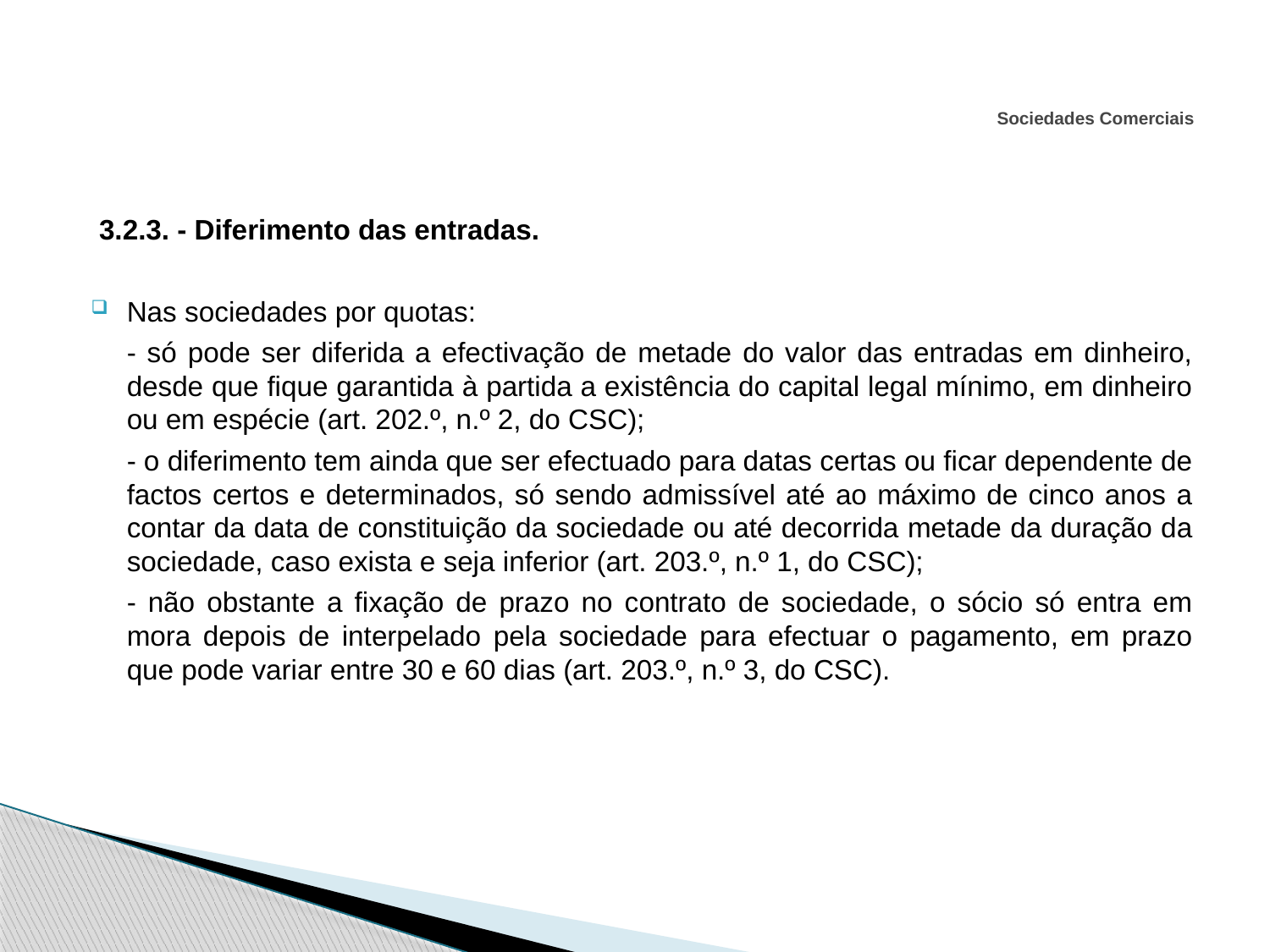

# Sociedades Comerciais
 3.2.3. - Diferimento das entradas.

Nas sociedades por quotas:
	- só pode ser diferida a efectivação de metade do valor das entradas em dinheiro, desde que fique garantida à partida a existência do capital legal mínimo, em dinheiro ou em espécie (art. 202.º, n.º 2, do CSC);
	- o diferimento tem ainda que ser efectuado para datas certas ou ficar dependente de factos certos e determinados, só sendo admissível até ao máximo de cinco anos a contar da data de constituição da sociedade ou até decorrida metade da duração da sociedade, caso exista e seja inferior (art. 203.º, n.º 1, do CSC);
	- não obstante a fixação de prazo no contrato de sociedade, o sócio só entra em mora depois de interpelado pela sociedade para efectuar o pagamento, em prazo que pode variar entre 30 e 60 dias (art. 203.º, n.º 3, do CSC).